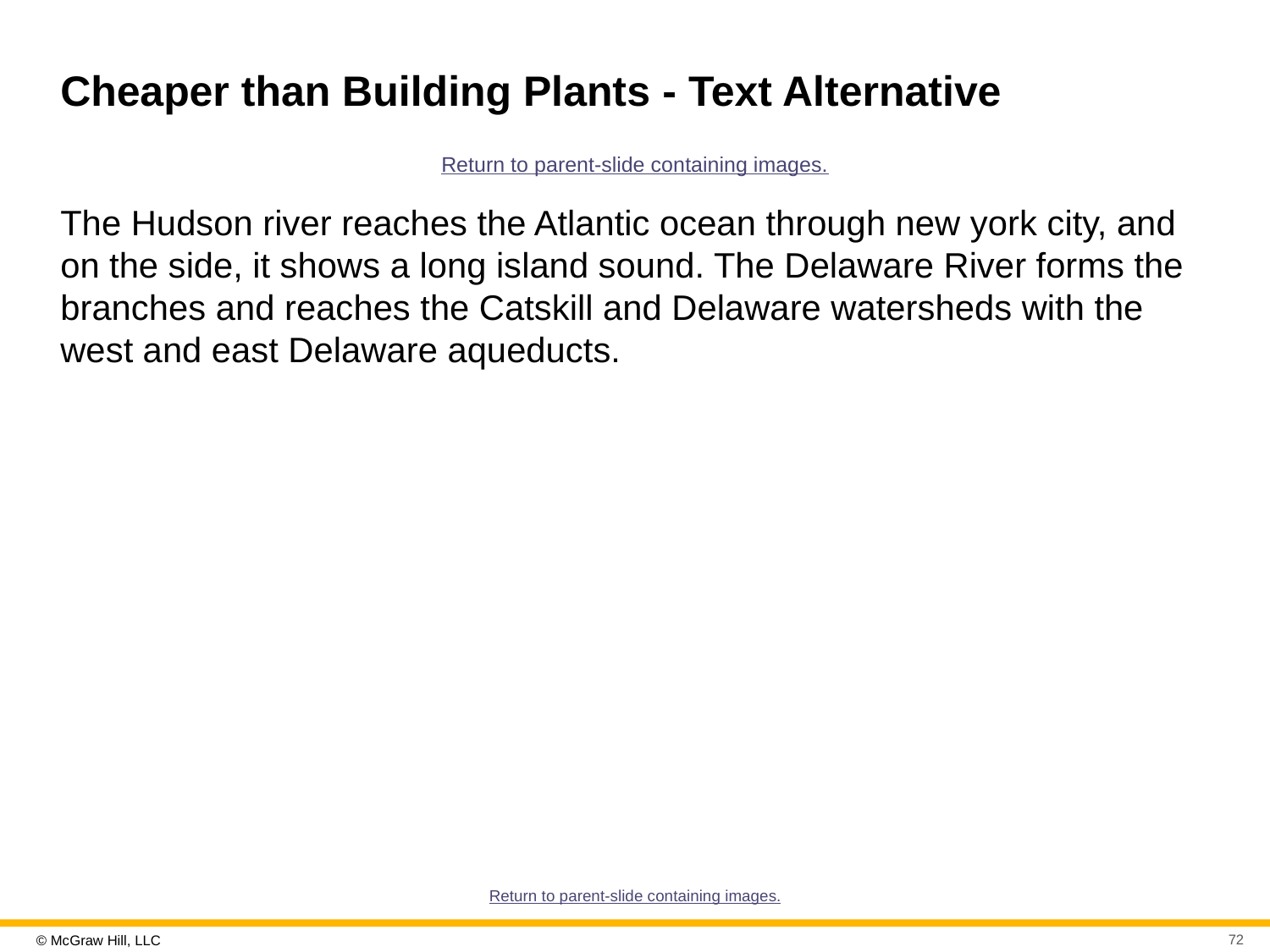

# Cheaper than Building Plants - Text Alternative
Return to parent-slide containing images.
The Hudson river reaches the Atlantic ocean through new york city, and on the side, it shows a long island sound. The Delaware River forms the branches and reaches the Catskill and Delaware watersheds with the west and east Delaware aqueducts.
Return to parent-slide containing images.
72